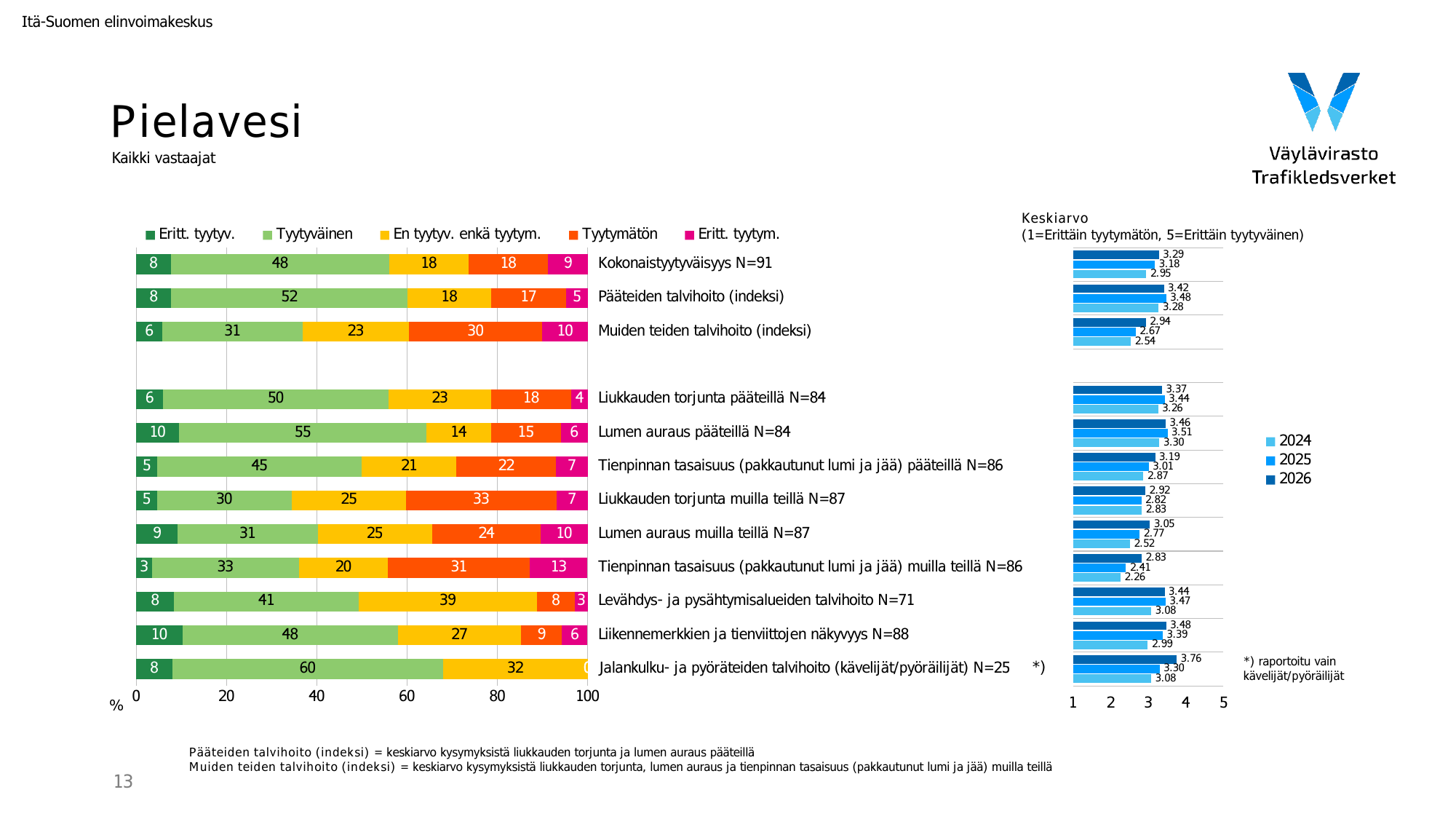

Itä-Suomen elinvoimakeskus
# Pielavesi
Kaikki vastaajat
Keskiarvo
(1=Erittäin tyytymätön, 5=Erittäin tyytyväinen)

### Chart

| Category | Eritt. tyytyv. | Tyytyväinen | En tyytyv. enkä tyytym. | Tyytymätön | Eritt. tyytym. |
|---|---|---|---|---|---|
| Kokonaistyytyväisyys N=91 | 7.6923076923076925 | 48.35164835164835 | 17.582417582417584 | 17.582417582417584 | 8.791208791208792 |
| Pääteiden talvihoito (indeksi) | 7.738095238095238 | 52.38095238095238 | 18.452380952380953 | 16.666666666666668 | 4.761904761904762 |
| Muiden teiden talvihoito (indeksi) | 5.769230769230769 | 31.153846153846153 | 23.461538461538463 | 29.615384615384617 | 10.0 |
|  | None | None | None | None | None |
| Liukkauden torjunta pääteillä N=84 | 5.952380952380952 | 50.0 | 22.61904761904762 | 17.857142857142858 | 3.571428571428571 |
| Lumen auraus pääteillä N=84 | 9.523809523809524 | 54.761904761904766 | 14.285714285714285 | 15.476190476190476 | 5.952380952380952 |
| Tienpinnan tasaisuus (pakkautunut lumi ja jää) pääteillä N=86 | 4.651162790697675 | 45.348837209302324 | 20.930232558139537 | 22.093023255813954 | 6.976744186046512 |
| Liukkauden torjunta muilla teillä N=87 | 4.597701149425287 | 29.88505747126437 | 25.287356321839084 | 33.33333333333333 | 6.896551724137931 |
| Lumen auraus muilla teillä N=87 | 9.195402298850574 | 31.03448275862069 | 25.287356321839084 | 24.137931034482758 | 10.344827586206897 |
| Tienpinnan tasaisuus (pakkautunut lumi ja jää) muilla teillä N=86 | 3.488372093023256 | 32.55813953488372 | 19.767441860465116 | 31.3953488372093 | 12.790697674418606 |
| Levähdys- ja pysähtymisalueiden talvihoito N=71 | 8.450704225352112 | 40.845070422535215 | 39.436619718309856 | 8.450704225352112 | 2.8169014084507045 |
| Liikennemerkkien ja tienviittojen näkyvyys N=88 | 10.227272727272728 | 47.72727272727273 | 27.27272727272727 | 9.090909090909092 | 5.681818181818182 |
| Jalankulku- ja pyöräteiden talvihoito (kävelijät/pyöräilijät) N=25 | 8.0 | 60.0 | 32.0 | 0.0 | 0.0 |

### Chart

| Category | 2026 | 2025 | 2024 |
|---|---|---|---|
*) raportoitu vain
kävelijät/pyöräilijät
*)
%
Pääteiden talvihoito (indeksi) = keskiarvo kysymyksistä liukkauden torjunta ja lumen auraus pääteillä
Muiden teiden talvihoito (indeksi) = keskiarvo kysymyksistä liukkauden torjunta, lumen auraus ja tienpinnan tasaisuus (pakkautunut lumi ja jää) muilla teillä

13